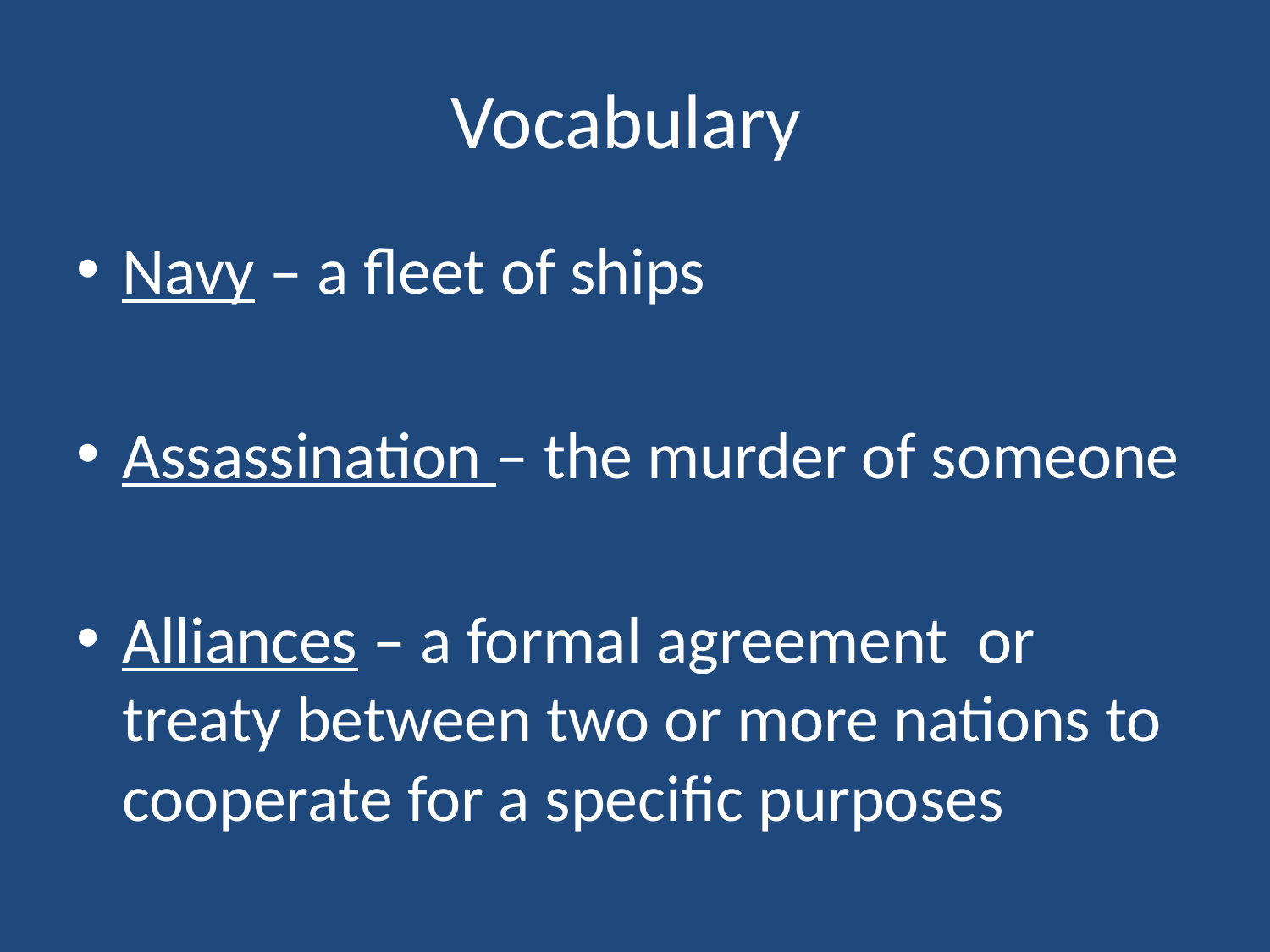

# Vocabulary
Navy – a fleet of ships

Assassination – the murder of someone

Alliances – a formal agreement  or treaty between two or more nations to cooperate for a specific purposes